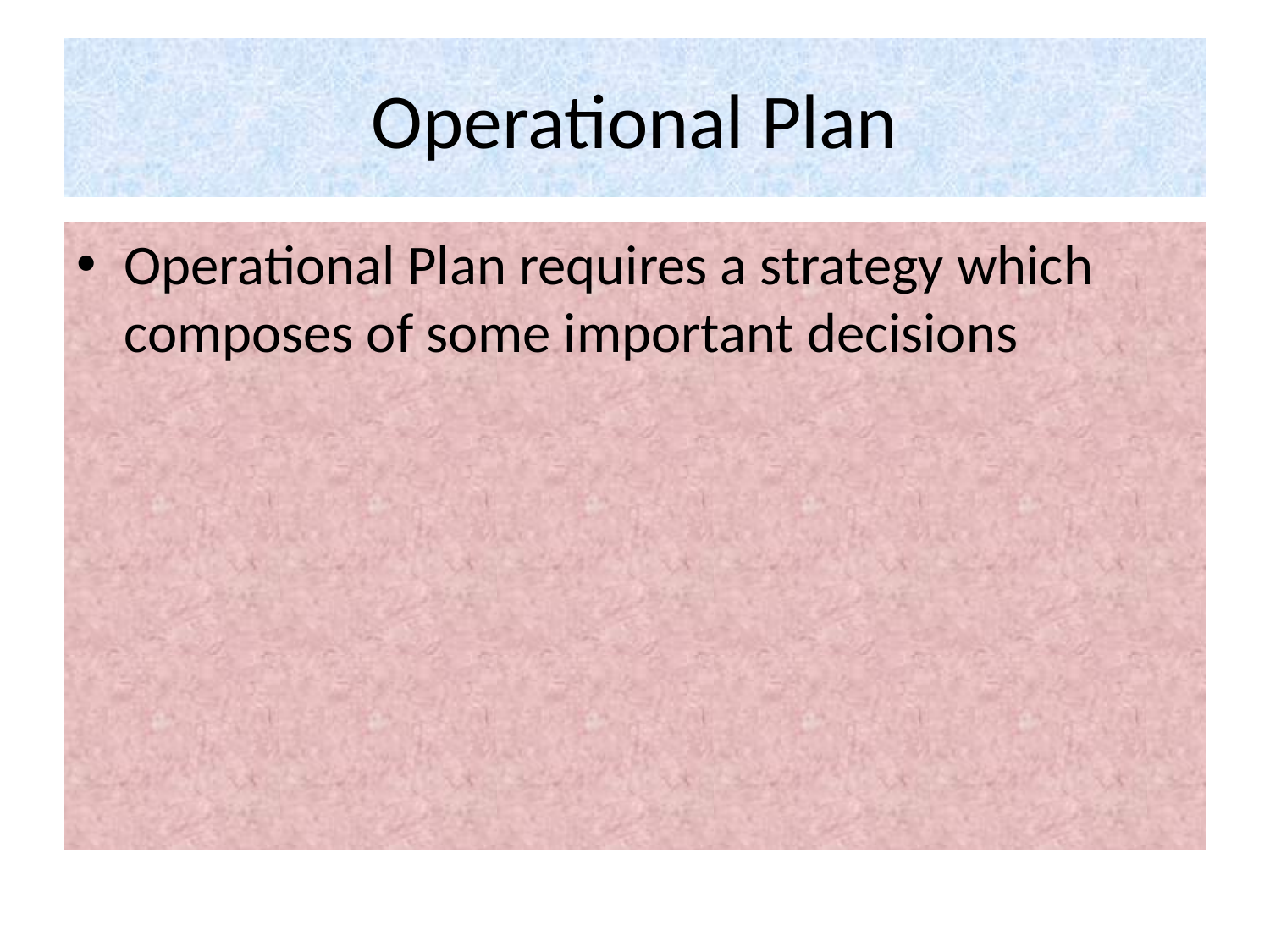

# Operational Plan
Operational Plan requires a strategy which composes of some important decisions